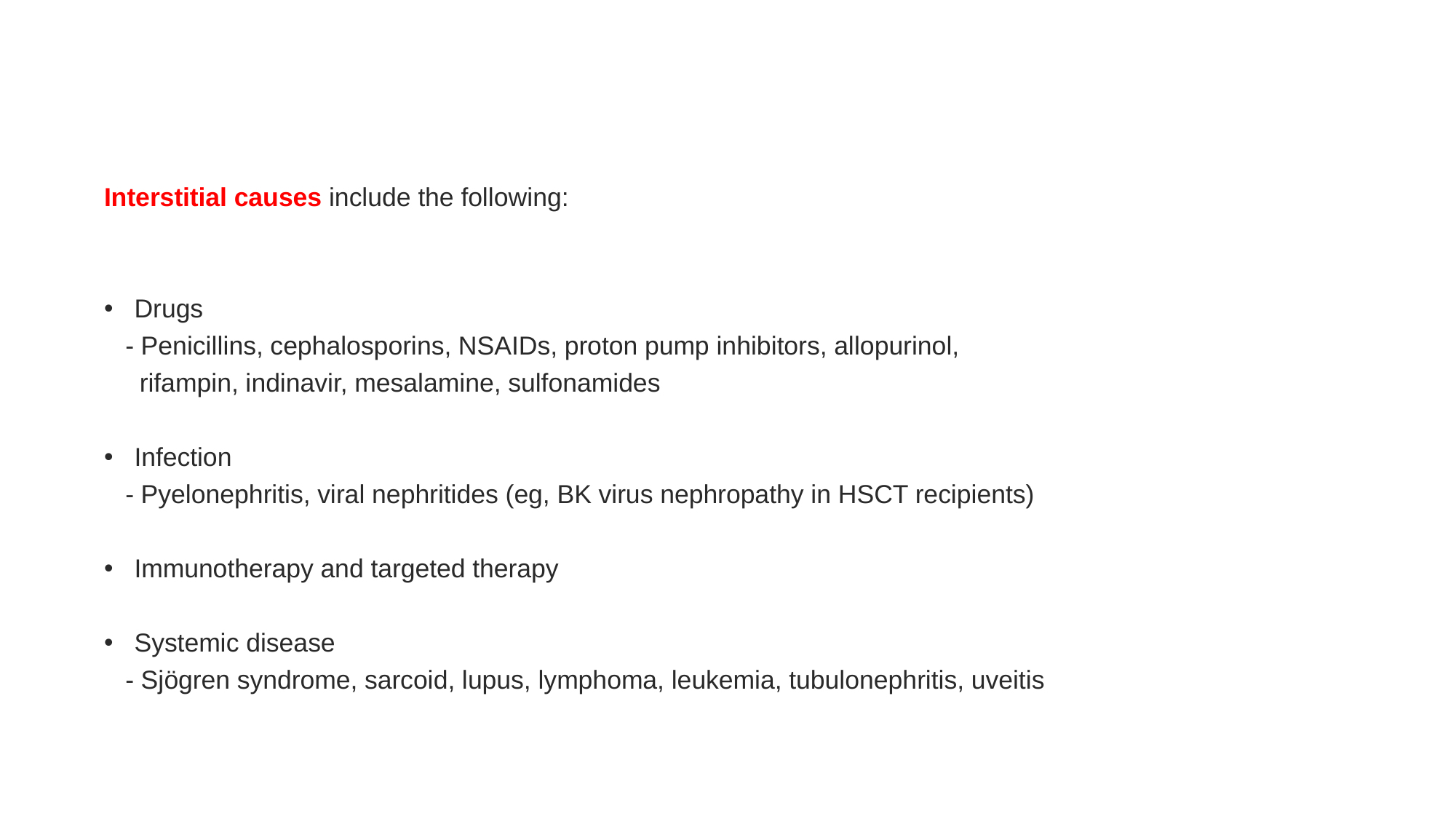

Interstitial causes include the following:

Drugs
   - Penicillins, cephalosporins, NSAIDs, proton pump inhibitors, allopurinol,
     rifampin, indinavir, mesalamine, sulfonamides

Infection
   - Pyelonephritis, viral nephritides (eg, BK virus nephropathy in HSCT recipients)

Immunotherapy and targeted therapy

Systemic disease
   - Sjögren syndrome, sarcoid, lupus, lymphoma, leukemia, tubulonephritis, uveitis